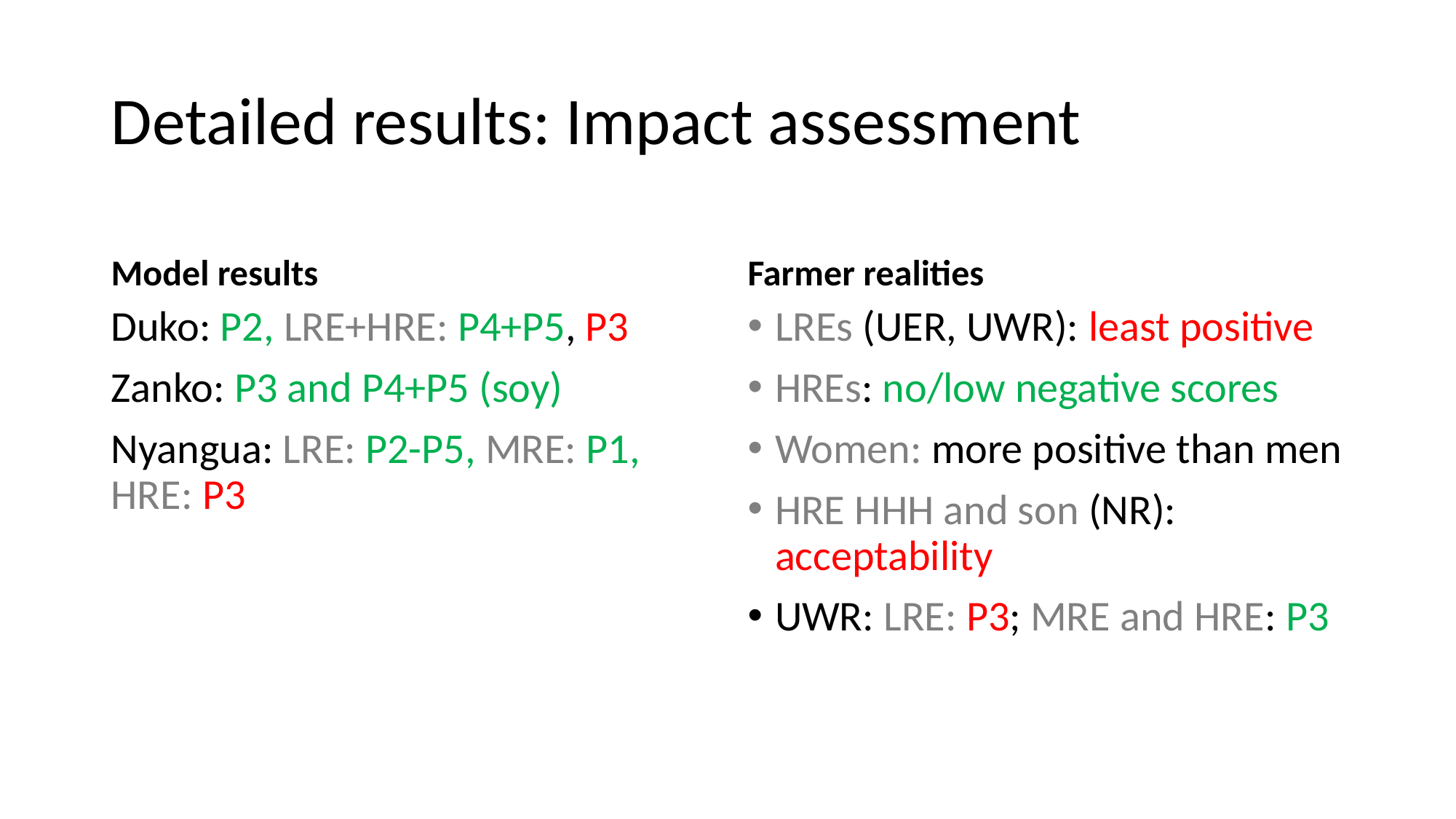

# Detailed results: Impact assessment
Model results
Farmer realities
Duko: P2, LRE+HRE: P4+P5, P3
Zanko: P3 and P4+P5 (soy)
Nyangua: LRE: P2-P5, MRE: P1, HRE: P3

LREs (UER, UWR): least positive
HREs: no/low negative scores
Women: more positive than men
HRE HHH and son (NR): acceptability
UWR: LRE: P3; MRE and HRE: P3